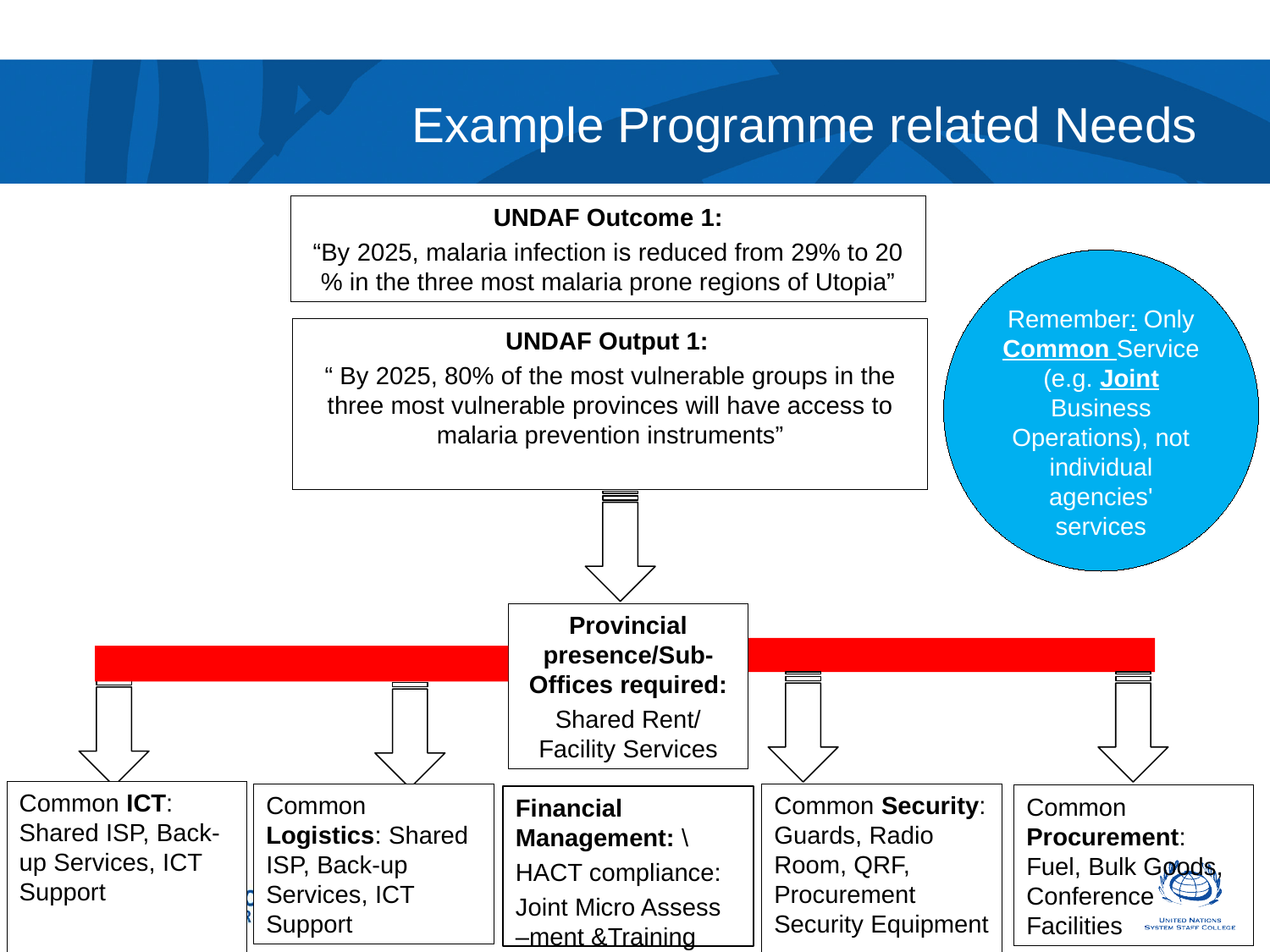

# Example Programme related Needs
UNDAF Outcome 1:
“By 2025, malaria infection is reduced from 29% to 20 % in the three most malaria prone regions of Utopia”
Remember: Only Common Service (e.g. Joint Business Operations), not individual agencies' services

UNDAF Output 1:
“ By 2025, 80% of the most vulnerable groups in the three most vulnerable provinces will have access to malaria prevention instruments”

Provincial presence/Sub-Offices required:
Shared Rent/ Facility Services

Common ICT: Shared ISP, Back-up Services, ICT Support

Common Logistics: Shared ISP, Back-up Services, ICT Support
Common Security: Guards, Radio Room, QRF, Procurement Security Equipment
Common Procurement: Fuel, Bulk Goods, Conference Facilities
Financial Management: \
HACT compliance:
Joint Micro Assess –ment &Training